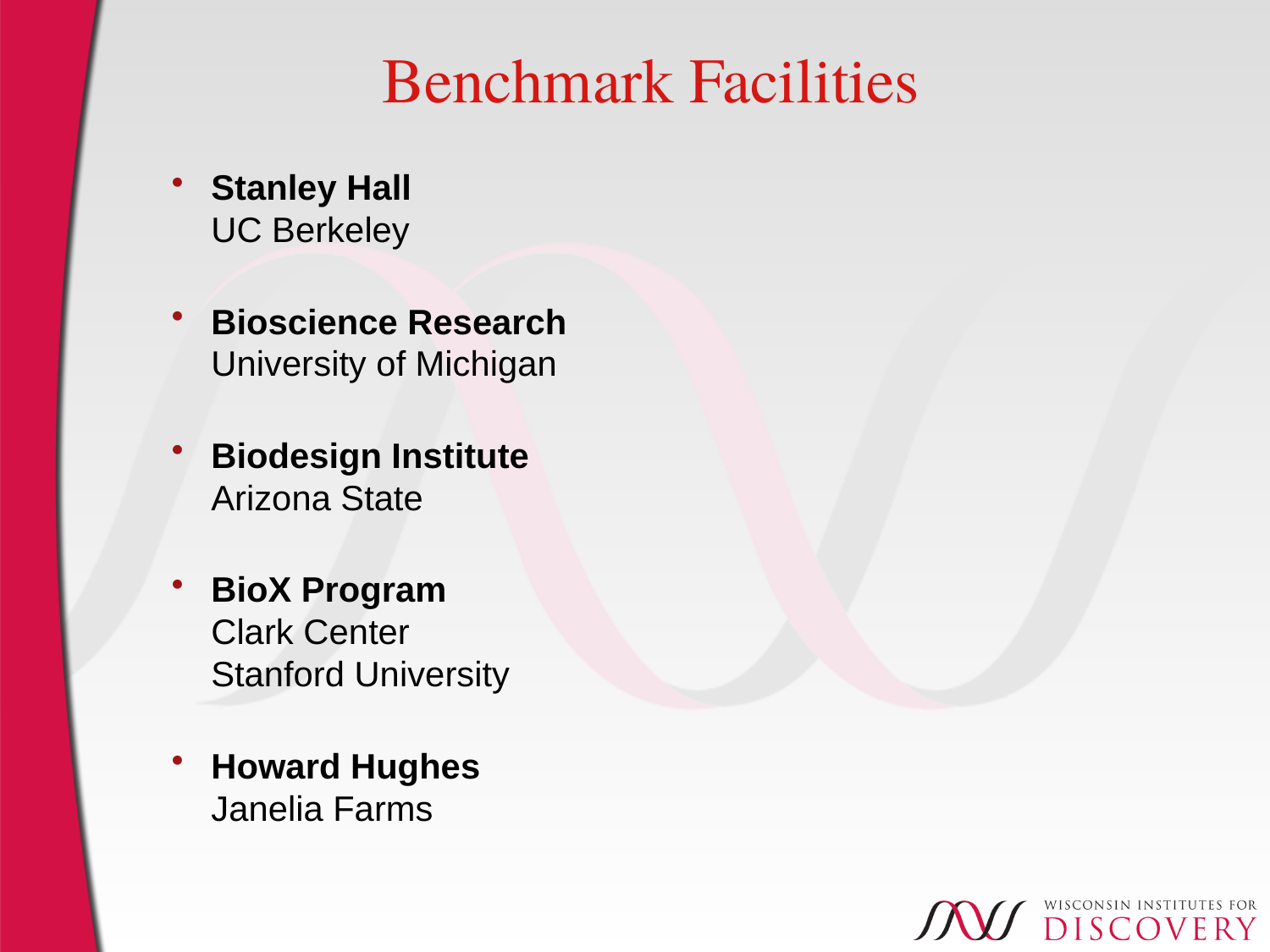

# Benchmark Facilities
Stanley Hall
UC Berkeley
Bioscience Research
University of Michigan
Biodesign Institute
Arizona State
BioX Program
Clark Center
Stanford University
Howard Hughes
Janelia Farms